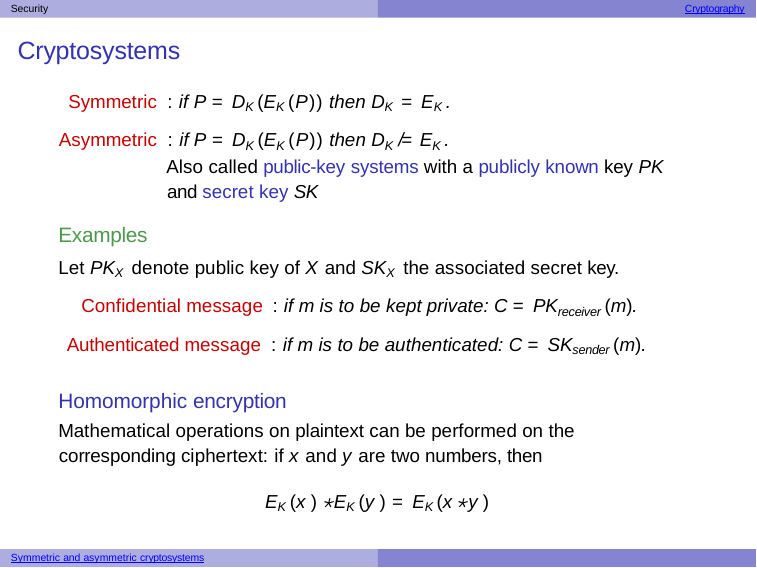

Security	Cryptography
# Cryptosystems
Symmetric : if P = DK (EK (P)) then DK = EK .
Asymmetric : if P = DK (EK (P)) then DK ̸= EK .
Also called public-key systems with a publicly known key PK and secret key SK
Examples
Let PKX denote public key of X and SKX the associated secret key.
Confidential message : if m is to be kept private: C = PKreceiver (m).
Authenticated message : if m is to be authenticated: C = SKsender (m).

Homomorphic encryption
Mathematical operations on plaintext can be performed on the corresponding ciphertext: if x and y are two numbers, then
EK (x ) ⋆EK (y ) = EK (x ⋆y )
Symmetric and asymmetric cryptosystems